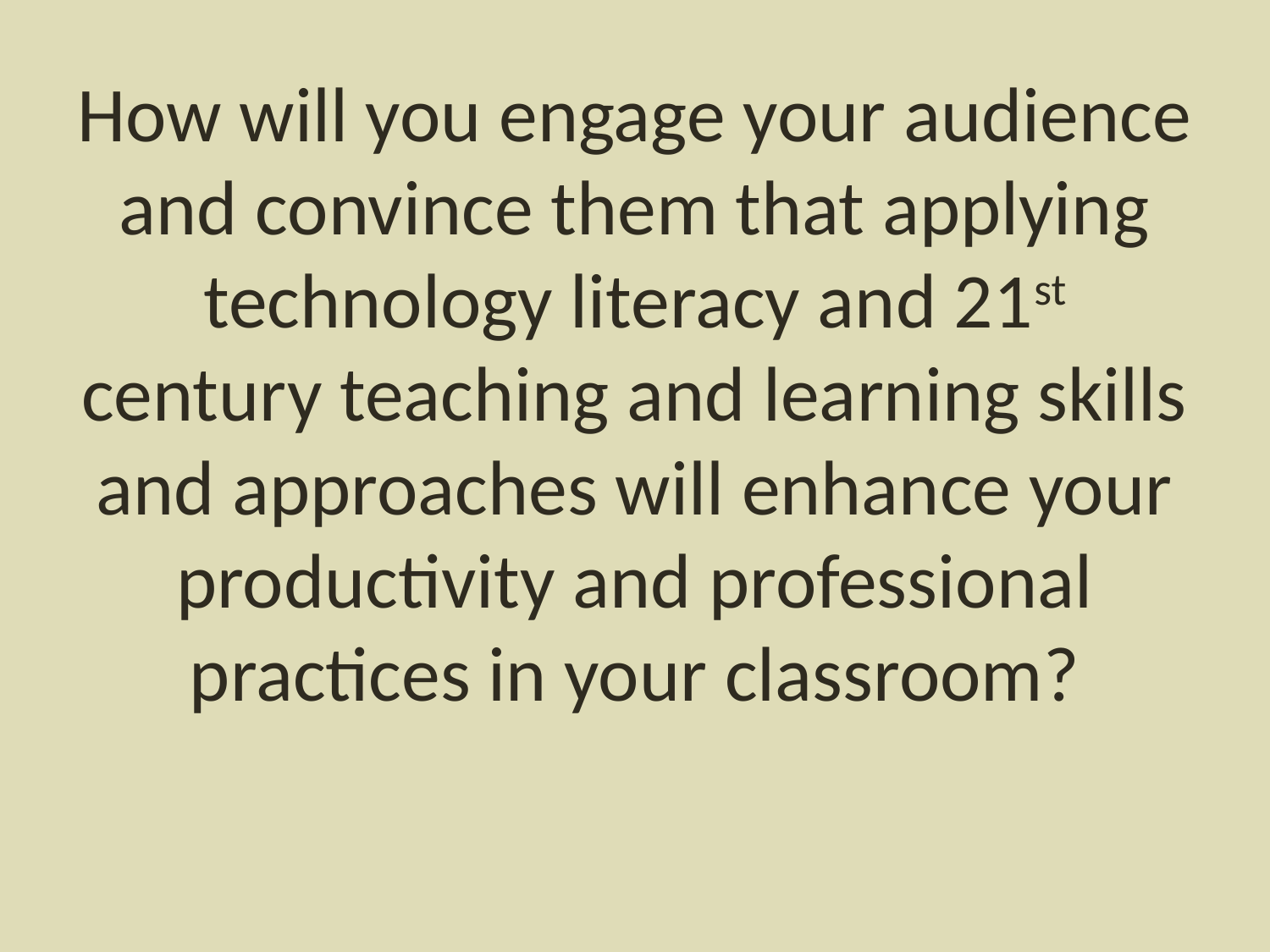

# How will you engage your audience and convince them that applying technology literacy and 21st century teaching and learning skills and approaches will enhance your productivity and professional practices in your classroom?